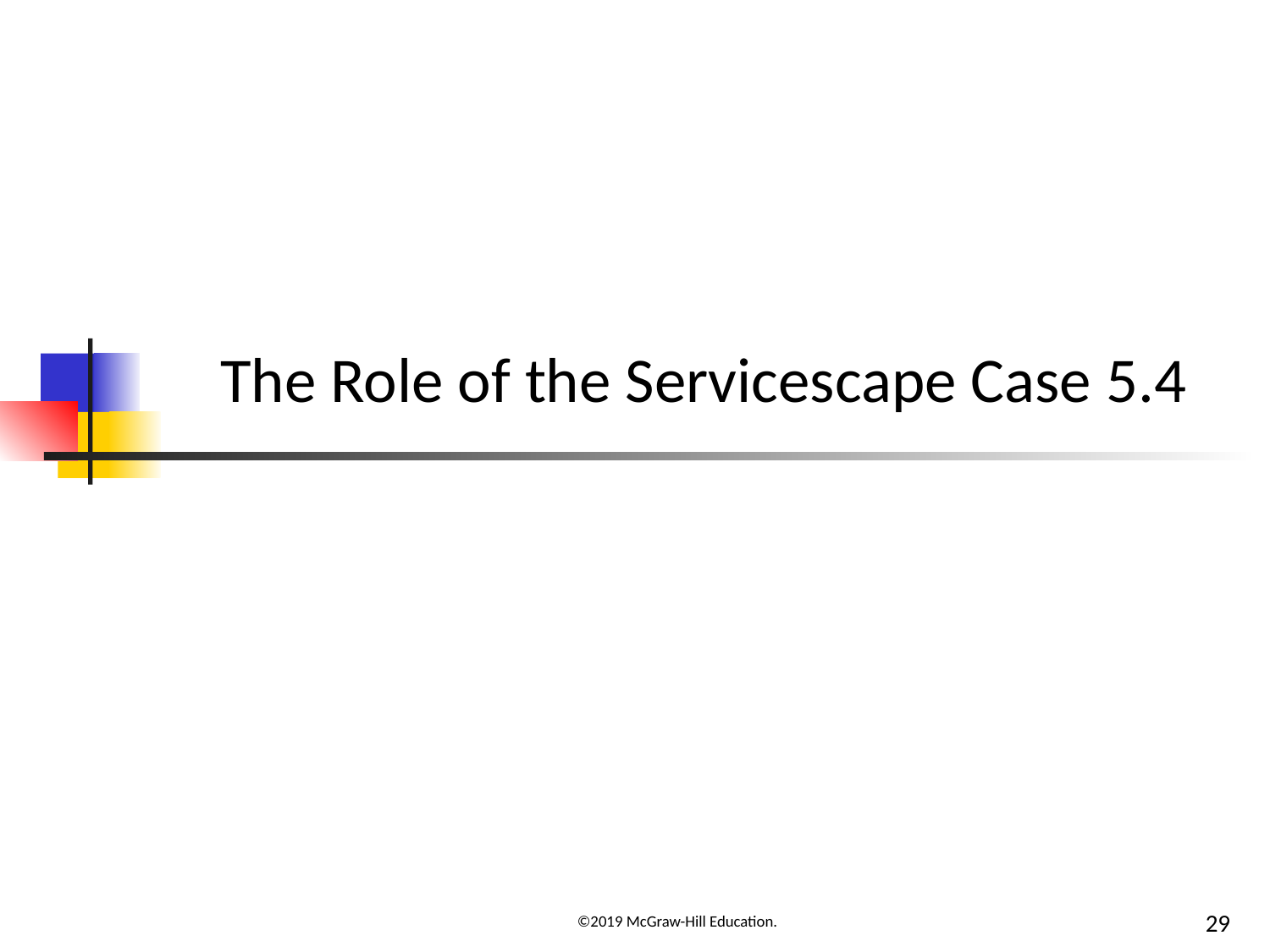

# The Role of the Servicescape Case 5.4